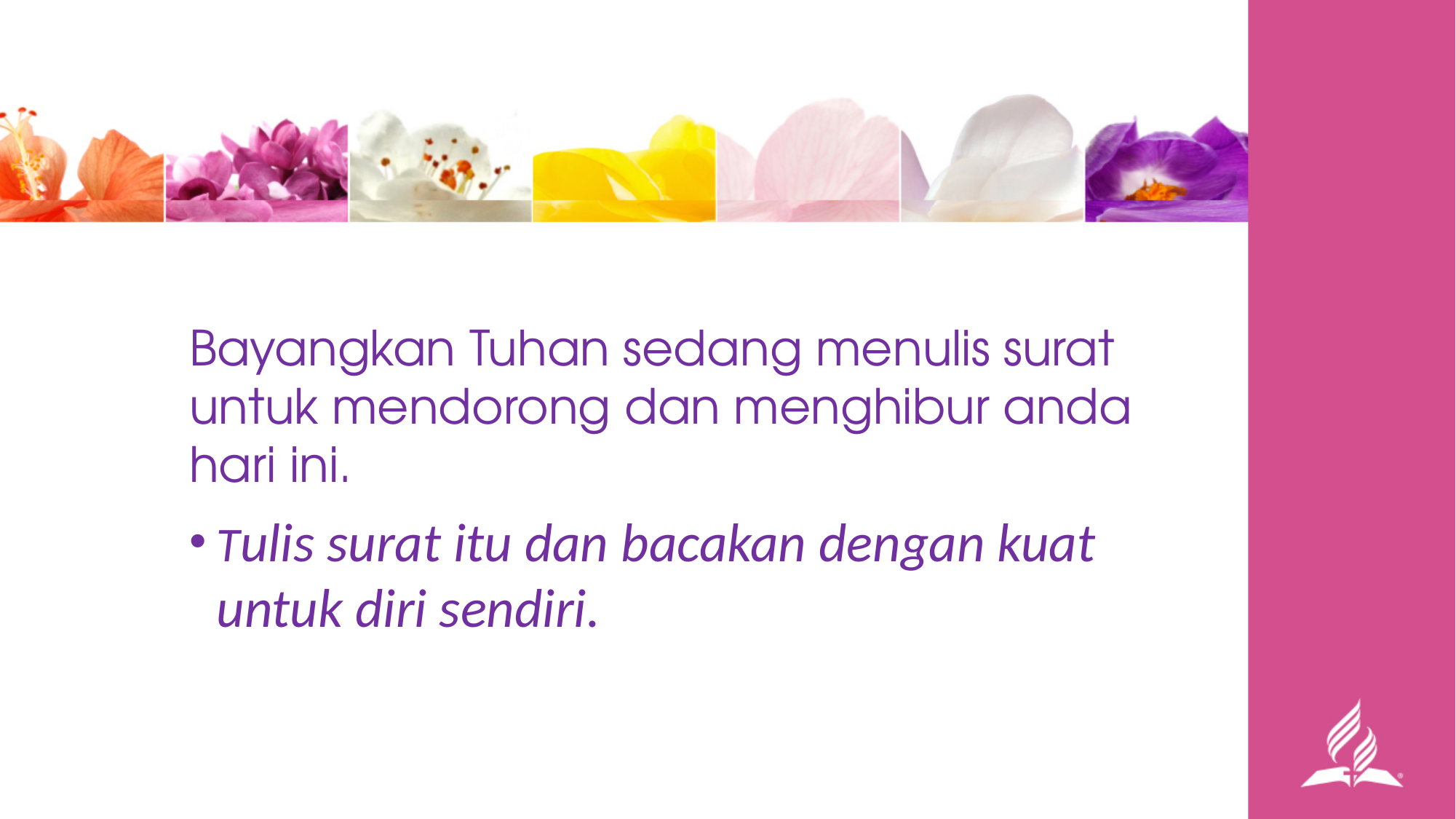

Bayangkan Tuhan sedang menulis surat untuk mendorong dan menghibur anda hari ini.
Tulis surat itu dan bacakan dengan kuat untuk diri sendiri.